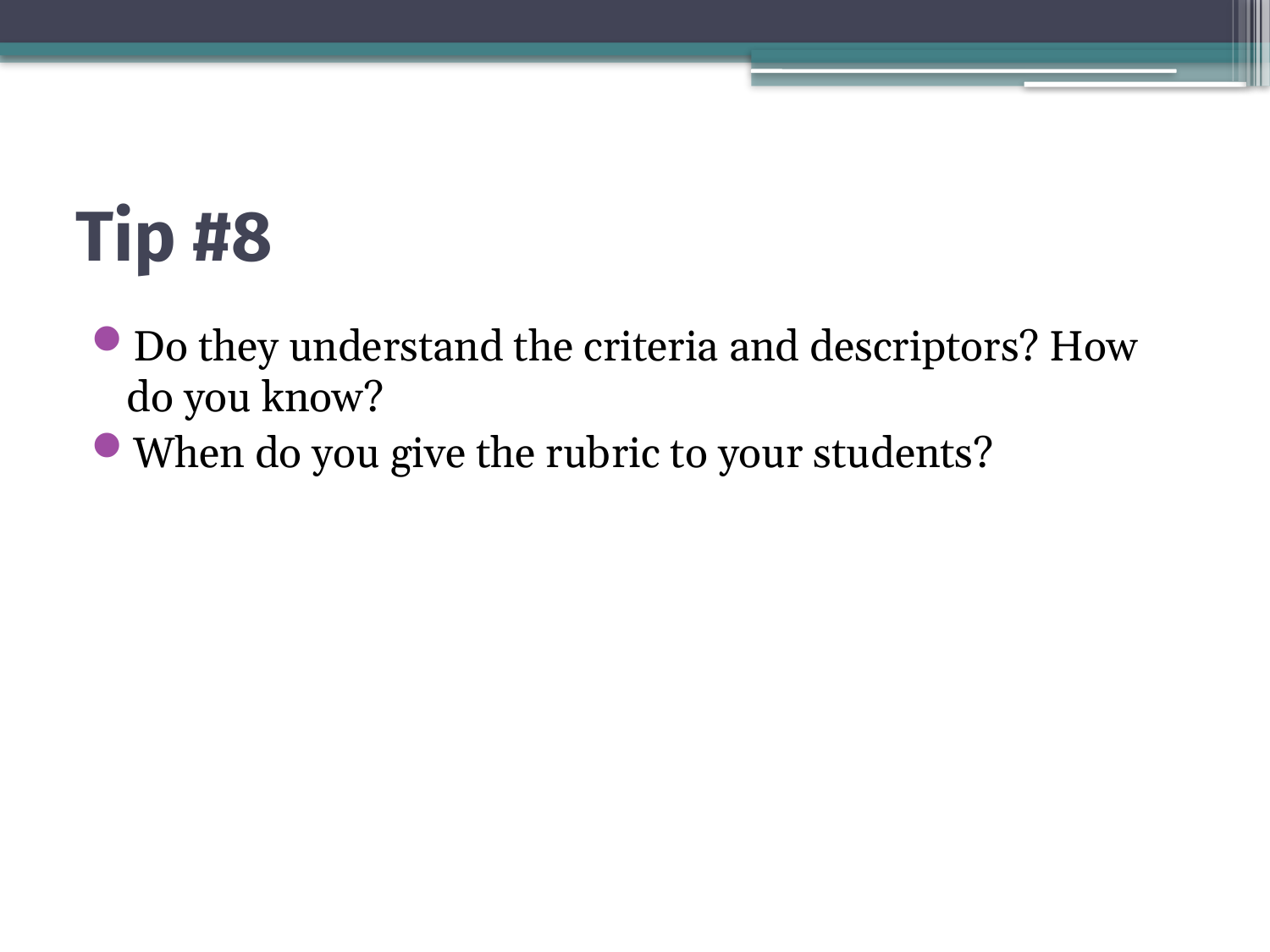

# Tip #8
Do they understand the criteria and descriptors? How do you know?
When do you give the rubric to your students?